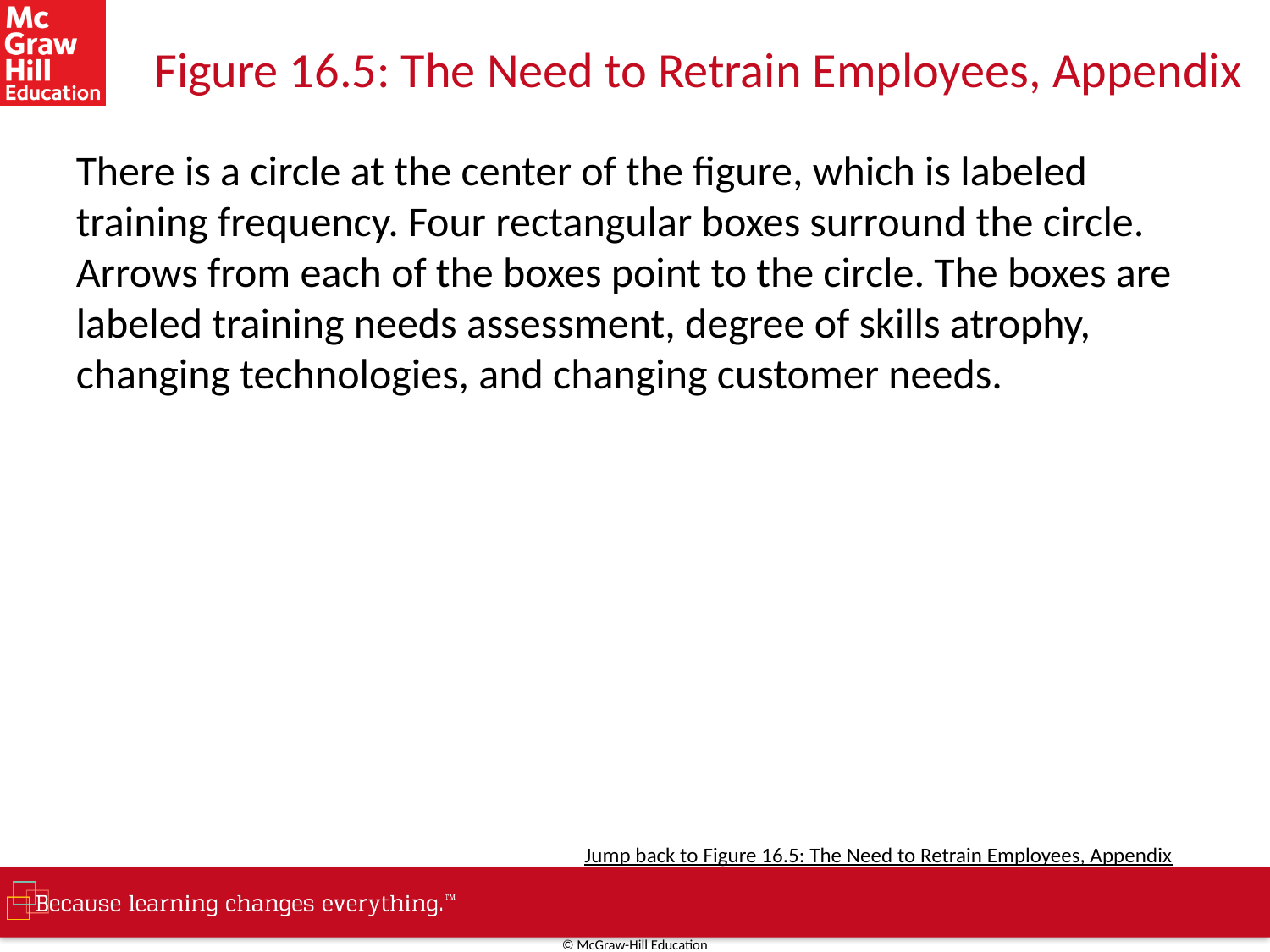

# Figure 16.5: The Need to Retrain Employees, Appendix
There is a circle at the center of the figure, which is labeled training frequency. Four rectangular boxes surround the circle. Arrows from each of the boxes point to the circle. The boxes are labeled training needs assessment, degree of skills atrophy, changing technologies, and changing customer needs.
Jump back to Figure 16.5: The Need to Retrain Employees, Appendix